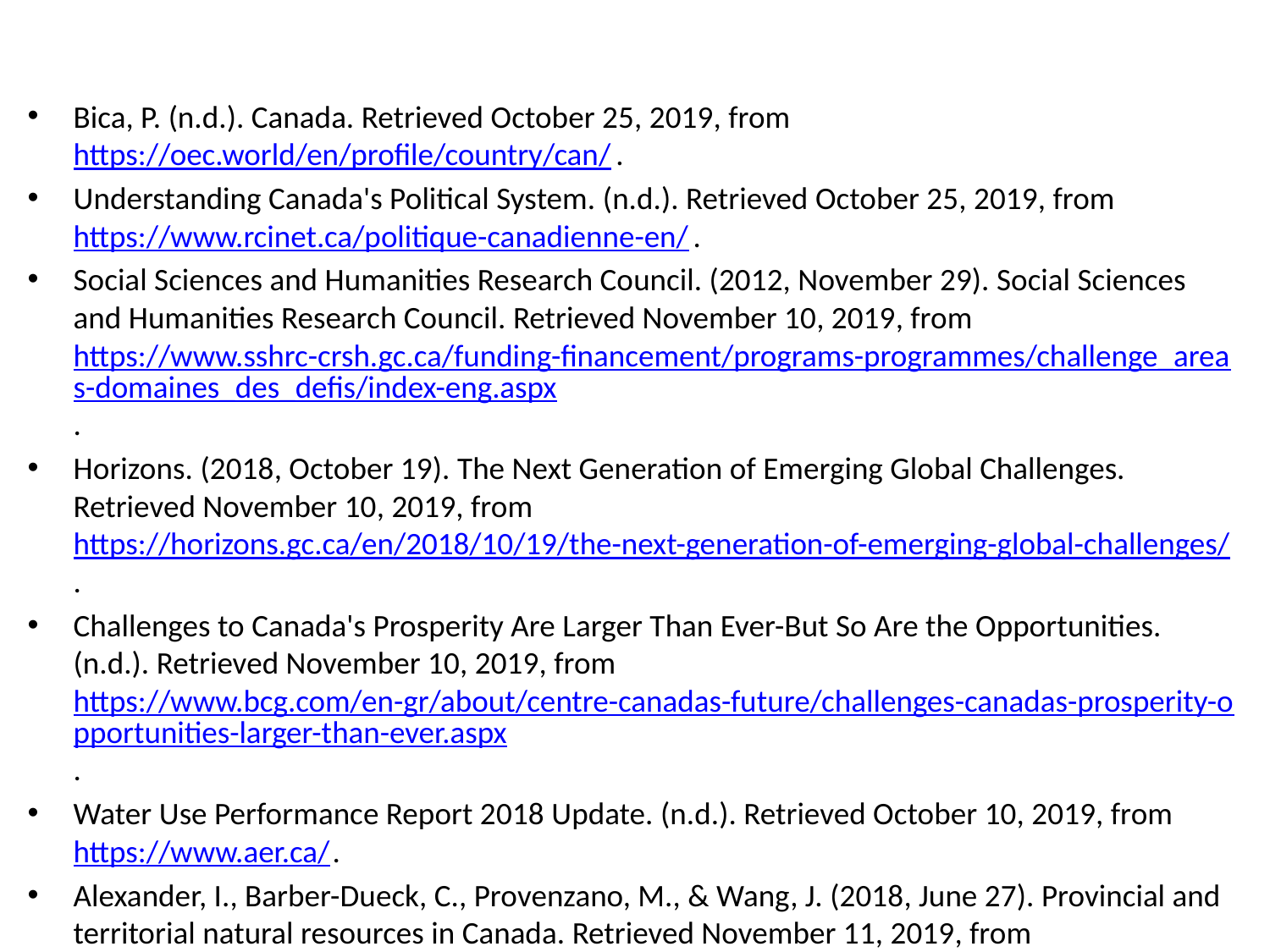

Bica, P. (n.d.). Canada. Retrieved October 25, 2019, from https://oec.world/en/profile/country/can/.
Understanding Canada's Political System. (n.d.). Retrieved October 25, 2019, from https://www.rcinet.ca/politique-canadienne-en/.
Social Sciences and Humanities Research Council. (2012, November 29). Social Sciences and Humanities Research Council. Retrieved November 10, 2019, from https://www.sshrc-crsh.gc.ca/funding-financement/programs-programmes/challenge_areas-domaines_des_defis/index-eng.aspx.
Horizons. (2018, October 19). The Next Generation of Emerging Global Challenges. Retrieved November 10, 2019, from https://horizons.gc.ca/en/2018/10/19/the-next-generation-of-emerging-global-challenges/.
Challenges to Canada's Prosperity Are Larger Than Ever-But So Are the Opportunities. (n.d.). Retrieved November 10, 2019, from https://www.bcg.com/en-gr/about/centre-canadas-future/challenges-canadas-prosperity-opportunities-larger-than-ever.aspx.
Water Use Performance Report 2018 Update. (n.d.). Retrieved October 10, 2019, from https://www.aer.ca/.
Alexander, I., Barber-Dueck, C., Provenzano, M., & Wang, J. (2018, June 27). Provincial and territorial natural resources in Canada. Retrieved November 11, 2019, from https://www150.statcan.gc.ca/n1/pub/13-604-m/13-604-m2018088-eng.htm.